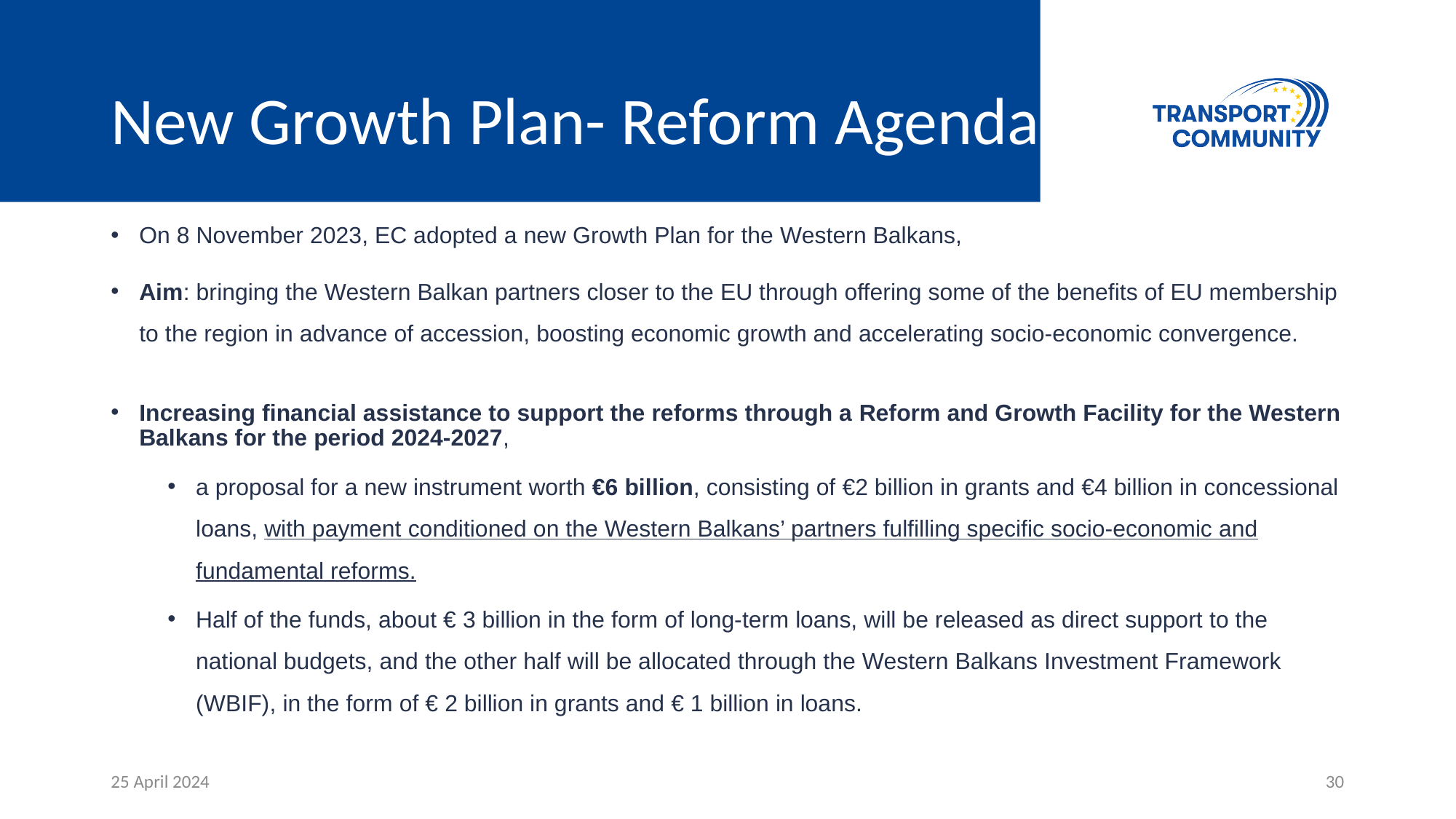

# New Growth Plan- Reform Agenda
On 8 November 2023, EC adopted a new Growth Plan for the Western Balkans,
Aim: bringing the Western Balkan partners closer to the EU through offering some of the benefits of EU membership to the region in advance of accession, boosting economic growth and accelerating socio-economic convergence.

Increasing financial assistance to support the reforms through a Reform and Growth Facility for the Western Balkans for the period 2024-2027,
a proposal for a new instrument worth €6 billion, consisting of €2 billion in grants and €4 billion in concessional loans, with payment conditioned on the Western Balkans’ partners fulfilling specific socio-economic and fundamental reforms.
Half of the funds, about € 3 billion in the form of long-term loans, will be released as direct support to the national budgets, and the other half will be allocated through the Western Balkans Investment Framework (WBIF), in the form of € 2 billion in grants and € 1 billion in loans.
25 April 2024
30